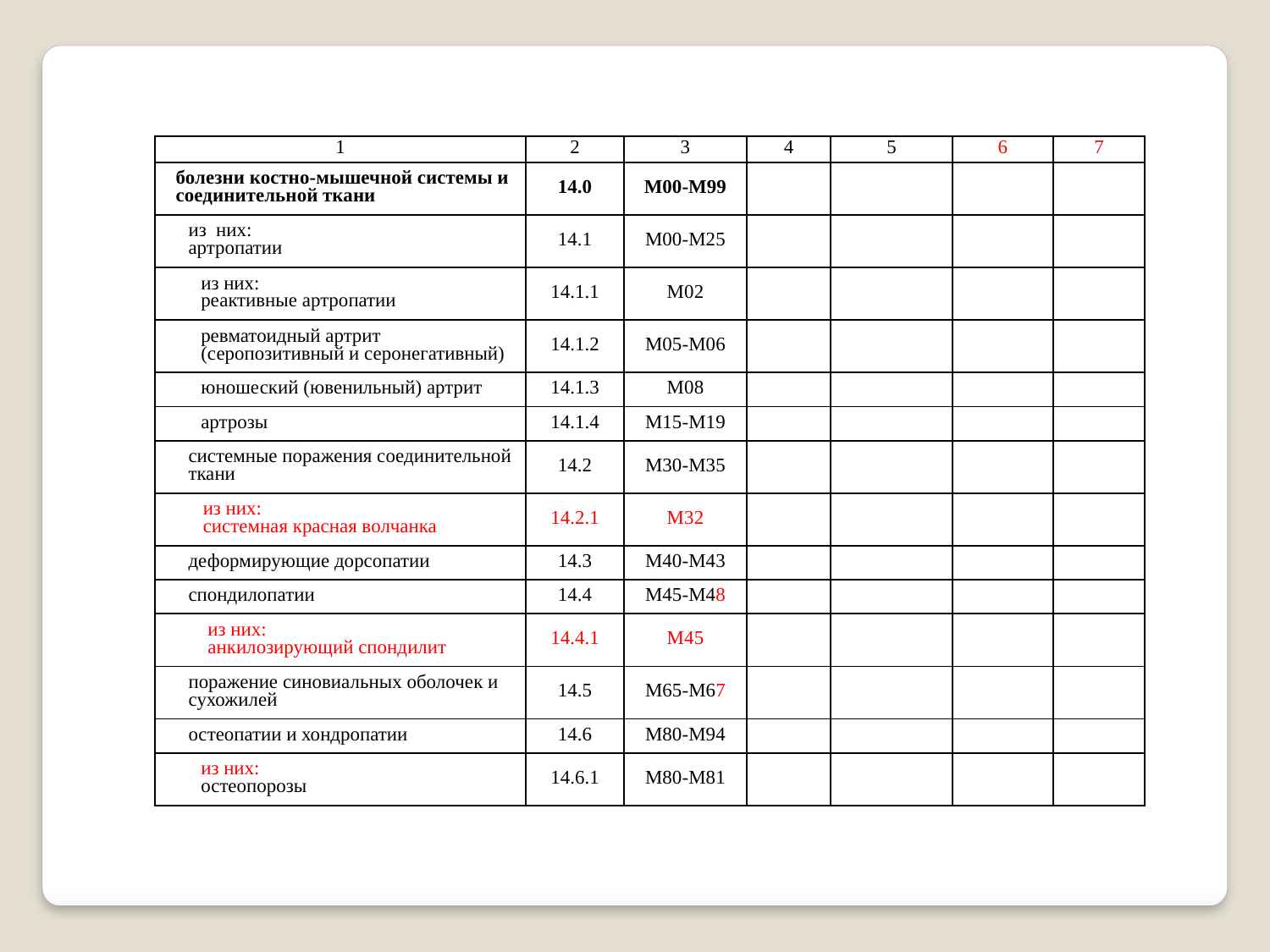

| 1 | 2 | 3 | 4 | 5 | 6 | 7 |
| --- | --- | --- | --- | --- | --- | --- |
| болезни костно-мышечной системы и соединительной ткани | 14.0 | M00-M99 |  |  |  |  |
| из них: артропатии | 14.1 | М00-М25 |  |  |  |  |
| из них: реактивные артропатии | 14.1.1 | M02 |  |  |  |  |
| ревматоидный артрит (серопозитивный и серонегативный) | 14.1.2 | M05-M06 |  |  |  |  |
| юношеский (ювенильный) артрит | 14.1.3 | M08 |  |  |  |  |
| артрозы | 14.1.4 | М15-М19 |  |  |  |  |
| системные поражения соединительной ткани | 14.2 | M30-M35 |  |  |  |  |
| из них: системная красная волчанка | 14.2.1 | М32 |  |  |  |  |
| деформирующие дорсопатии | 14.3 | M40-M43 |  |  |  |  |
| спондилопатии | 14.4 | М45-М48 |  |  |  |  |
| из них: анкилозирующий спондилит | 14.4.1 | М45 |  |  |  |  |
| поражение синовиальных оболочек и сухожилей | 14.5 | М65-М67 |  |  |  |  |
| остеопатии и хондропатии | 14.6 | M80-M94 |  |  |  |  |
| из них: остеопорозы | 14.6.1 | М80-М81 |  |  |  |  |